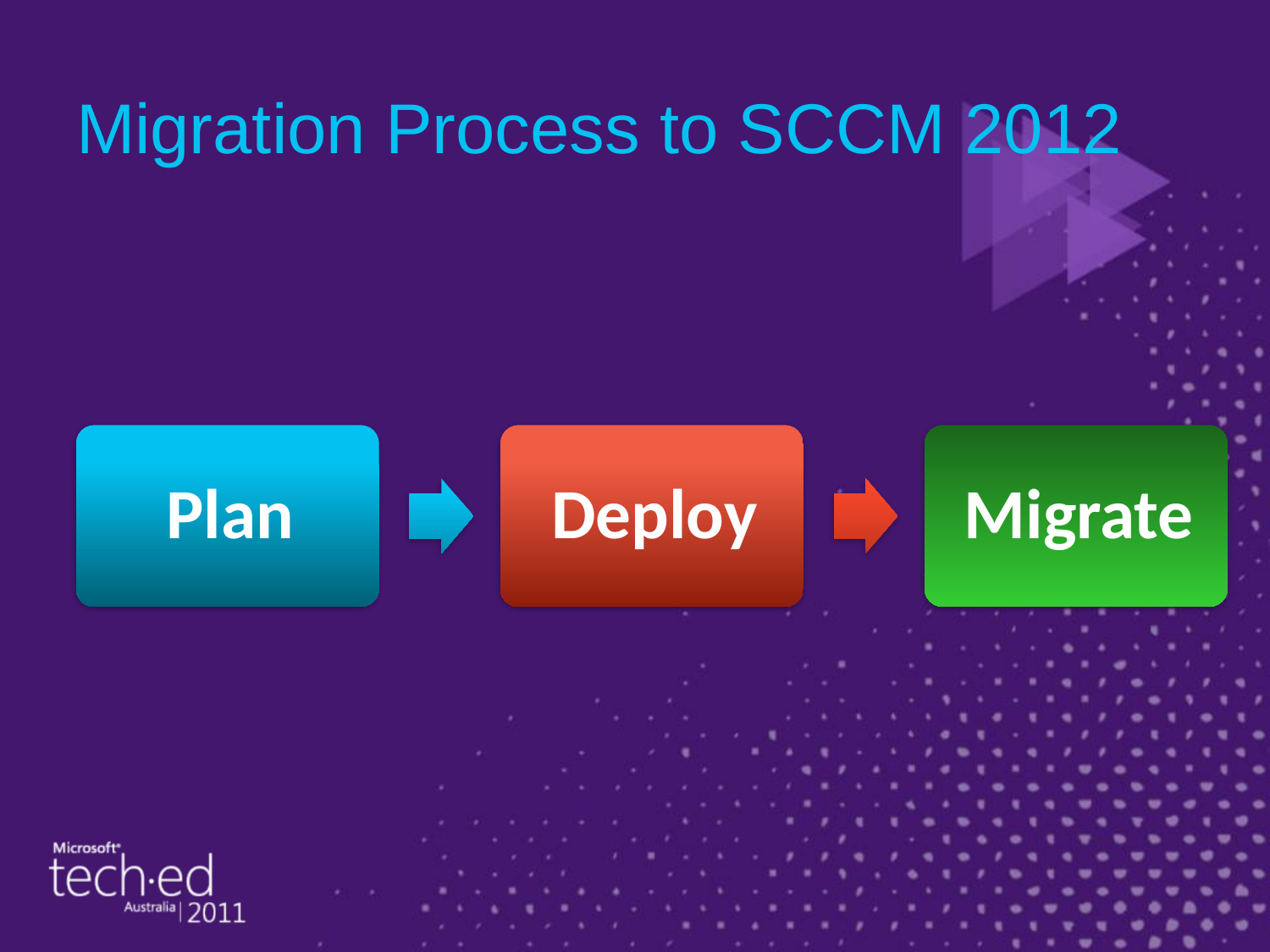

# Migration Process to SCCM 2012
Plan

Deploy

Migrate